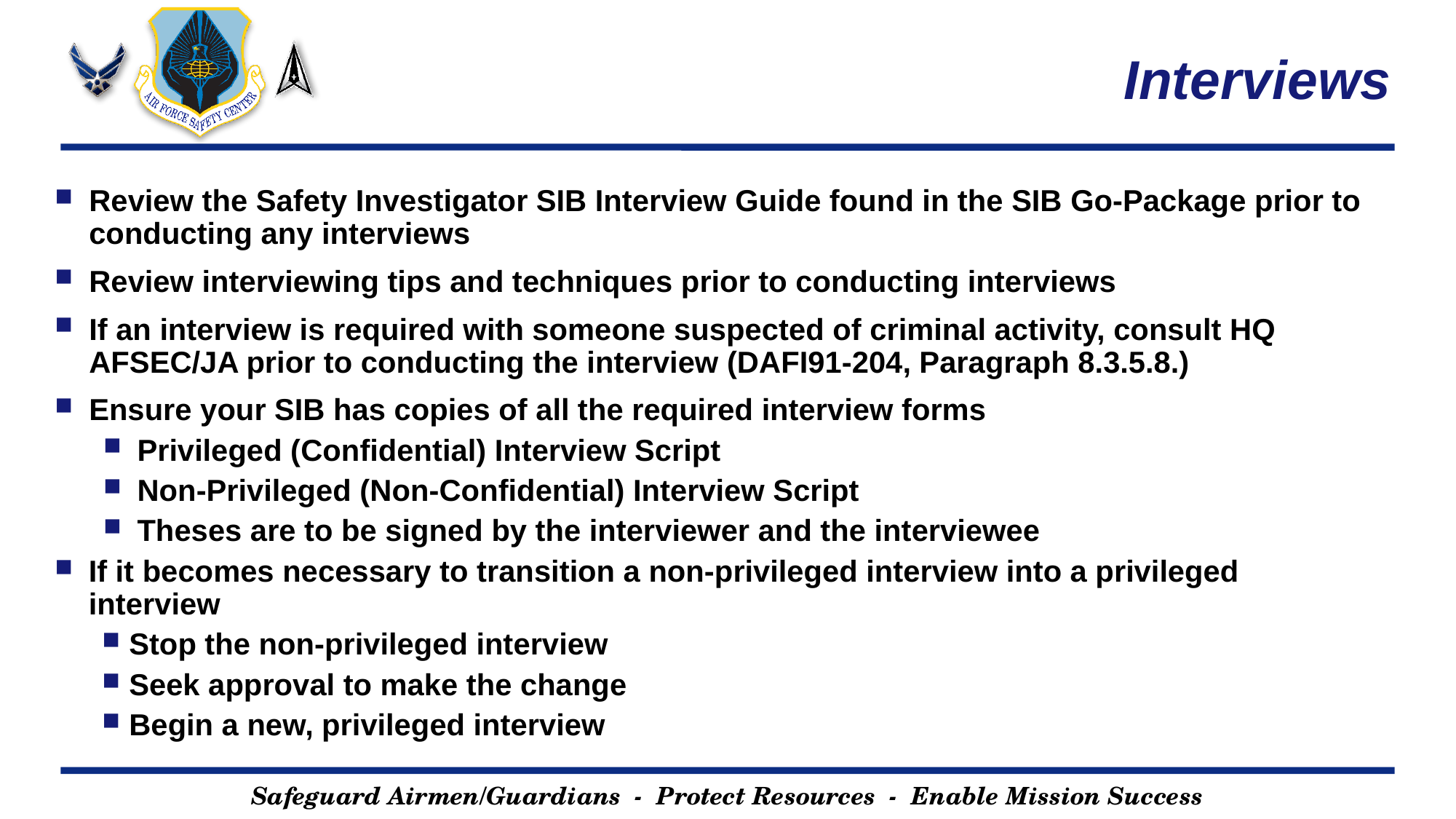

# Interviews
Review the Safety Investigator SIB Interview Guide found in the SIB Go-Package prior to conducting any interviews
Review interviewing tips and techniques prior to conducting interviews
If an interview is required with someone suspected of criminal activity, consult HQ AFSEC/JA prior to conducting the interview (DAFI91-204, Paragraph 8.3.5.8.)
Ensure your SIB has copies of all the required interview forms
Privileged (Confidential) Interview Script
Non-Privileged (Non-Confidential) Interview Script
Theses are to be signed by the interviewer and the interviewee
If it becomes necessary to transition a non-privileged interview into a privileged interview
Stop the non-privileged interview
Seek approval to make the change
Begin a new, privileged interview